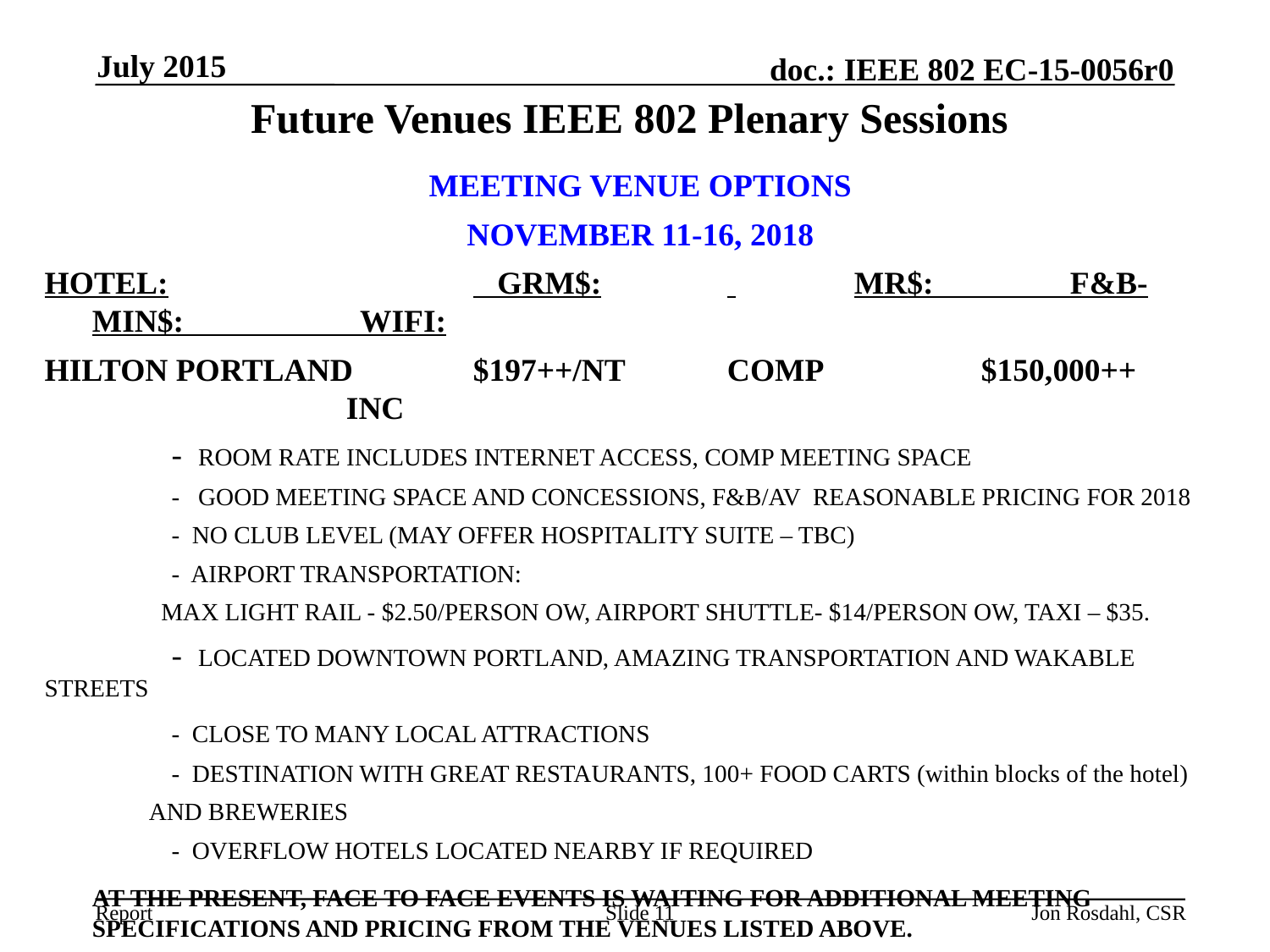

July 2015
# Future Venues IEEE 802 Plenary Sessions
MEETING VENUE OPTIONS
NOVEMBER 11-16, 2018
HOTEL:			   GRM$:	 	MR$:                 F&B-MIN$:                      WIFI:
HILTON PORTLAND	$197++/NT	COMP		$150,000++			INC
	-  ROOM RATE INCLUDES INTERNET ACCESS, COMP MEETING SPACE
	-   GOOD MEETING SPACE AND CONCESSIONS, F&B/AV  REASONABLE PRICING FOR 2018
	-  NO CLUB LEVEL (MAY OFFER HOSPITALITY SUITE – TBC)
	-  AIRPORT TRANSPORTATION:
                   MAX LIGHT RAIL - $2.50/PERSON OW, AIRPORT SHUTTLE- $14/PERSON OW, TAXI – $35.
	-  LOCATED DOWNTOWN PORTLAND, AMAZING TRANSPORTATION AND WAKABLE STREETS
	-  CLOSE TO MANY LOCAL ATTRACTIONS
	-  DESTINATION WITH GREAT RESTAURANTS, 100+ FOOD CARTS (within blocks of the hotel)
                 AND BREWERIES
	-  OVERFLOW HOTELS LOCATED NEARBY IF REQUIRED
	AT THE PRESENT, FACE TO FACE EVENTS IS WAITING FOR ADDITIONAL MEETING SPECIFICATIONS AND PRICING FROM THE VENUES LISTED ABOVE.

Slide 11
Jon Rosdahl, CSR